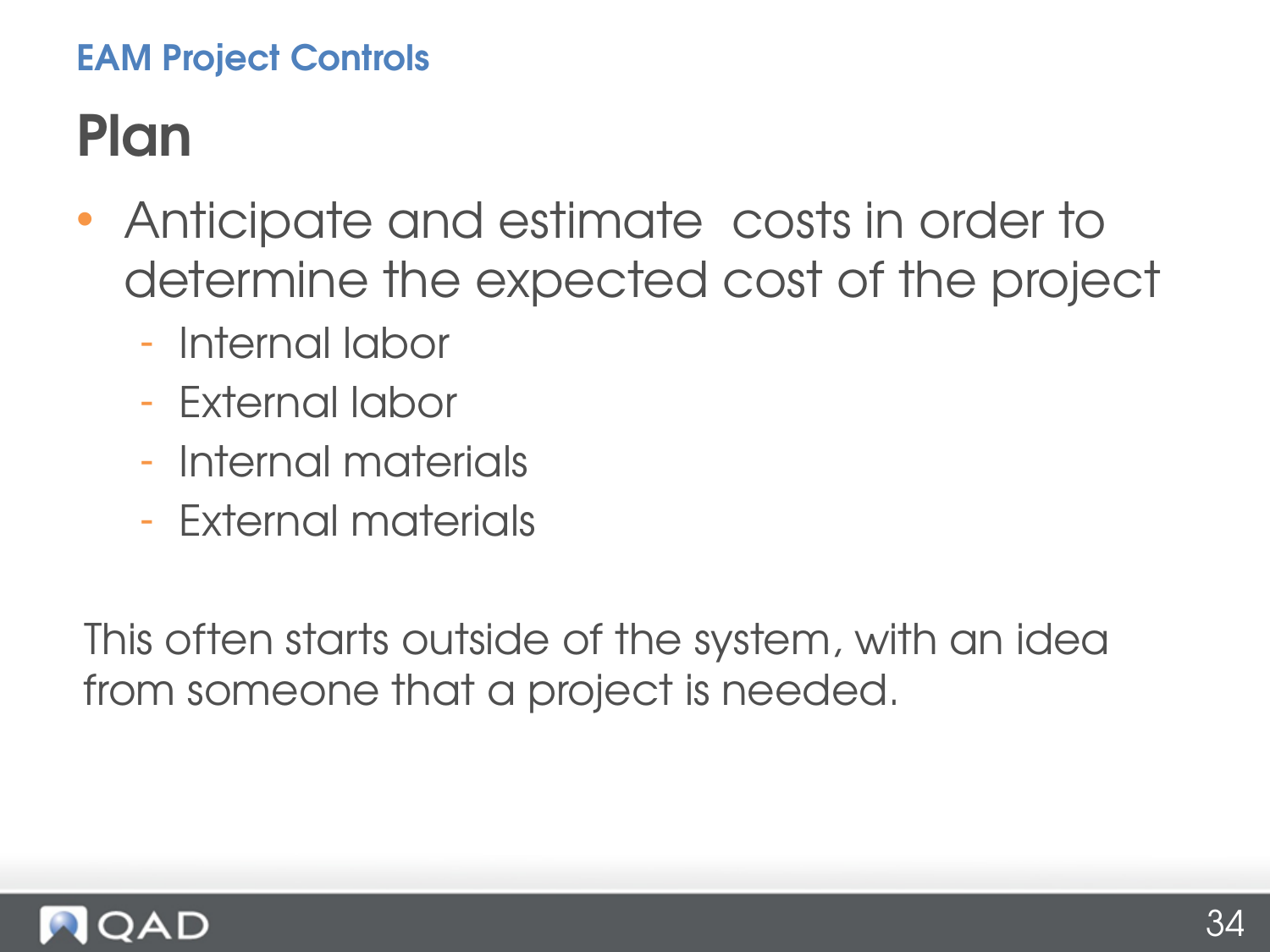

EAM Project Controls
# Plan
Anticipate and estimate  costs in order to determine the expected cost of the project
Internal labor
External labor
Internal materials
External materials

This often starts outside of the system, with an idea from someone that a project is needed.

34